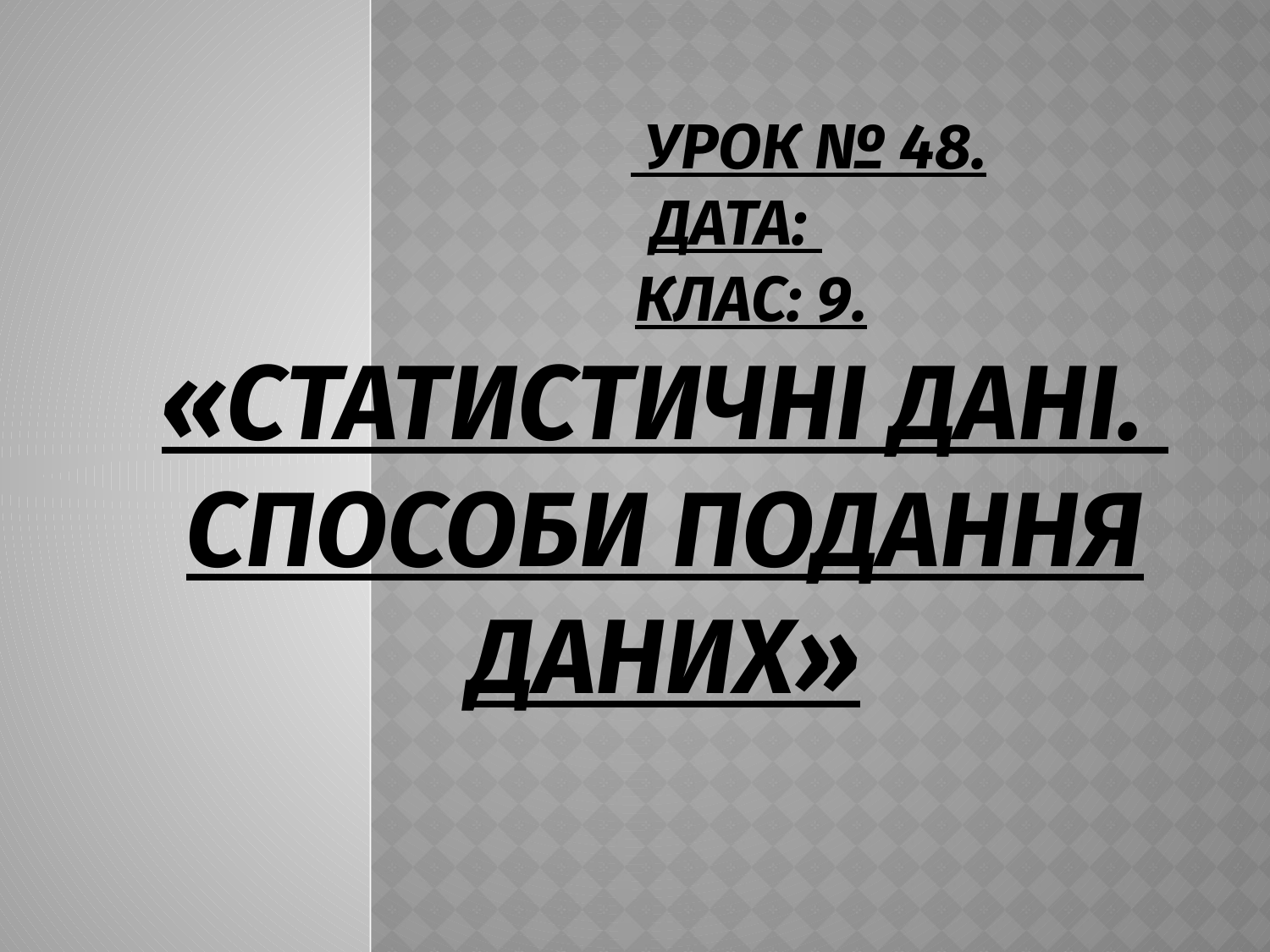

# Урок № 48. ДАТА: клас: 9. «СТАТИСТИЧНІ ДАНІ. СПОСОБИ ПОДАННЯ ДАНИХ»